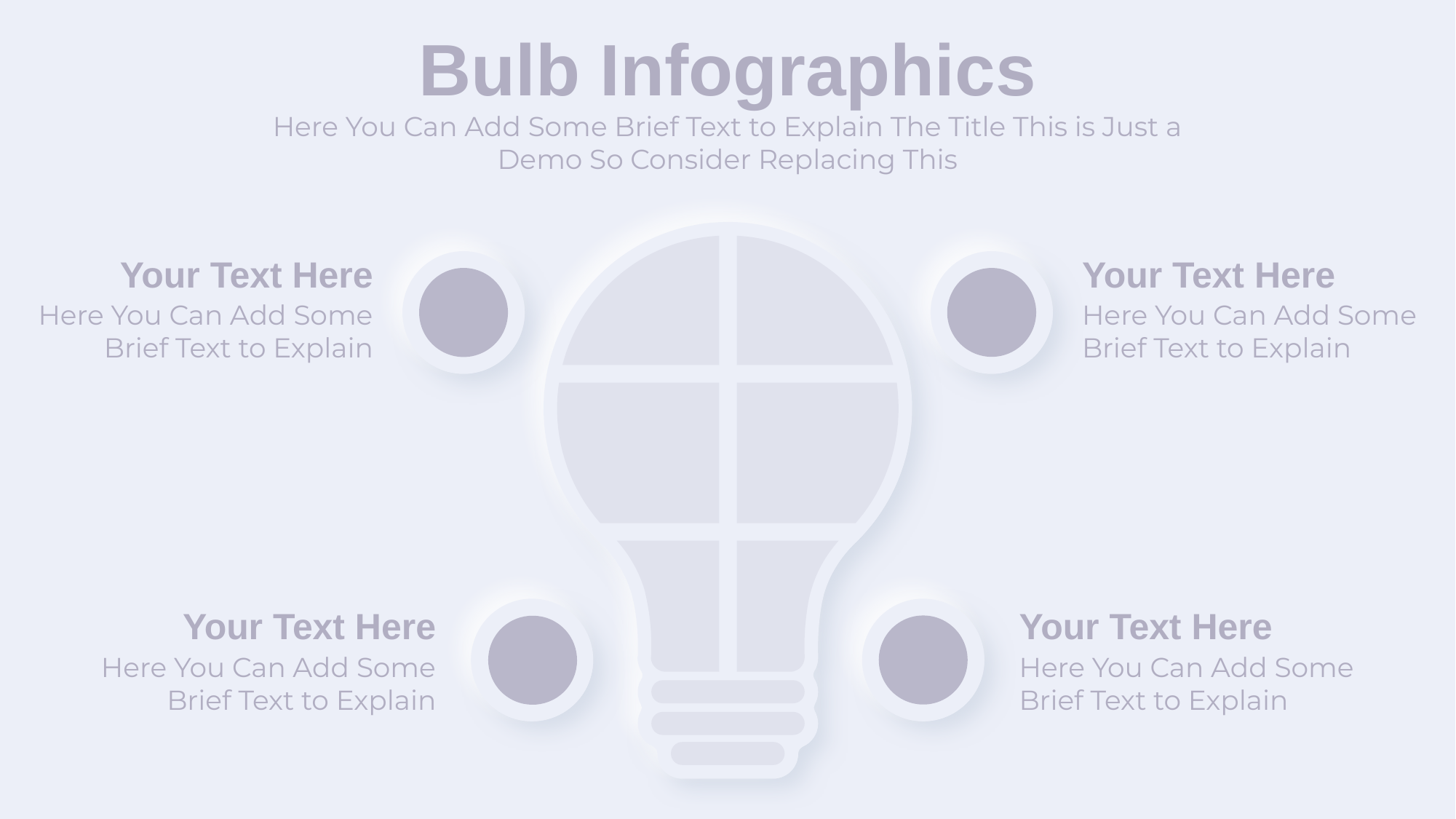

Bulb Infographics
Here You Can Add Some Brief Text to Explain The Title This is Just a Demo So Consider Replacing This

Your Text Here
Here You Can Add Some Brief Text to Explain
Your Text Here
Here You Can Add Some Brief Text to Explain

Your Text Here
Here You Can Add Some Brief Text to Explain
Your Text Here
Here You Can Add Some Brief Text to Explain